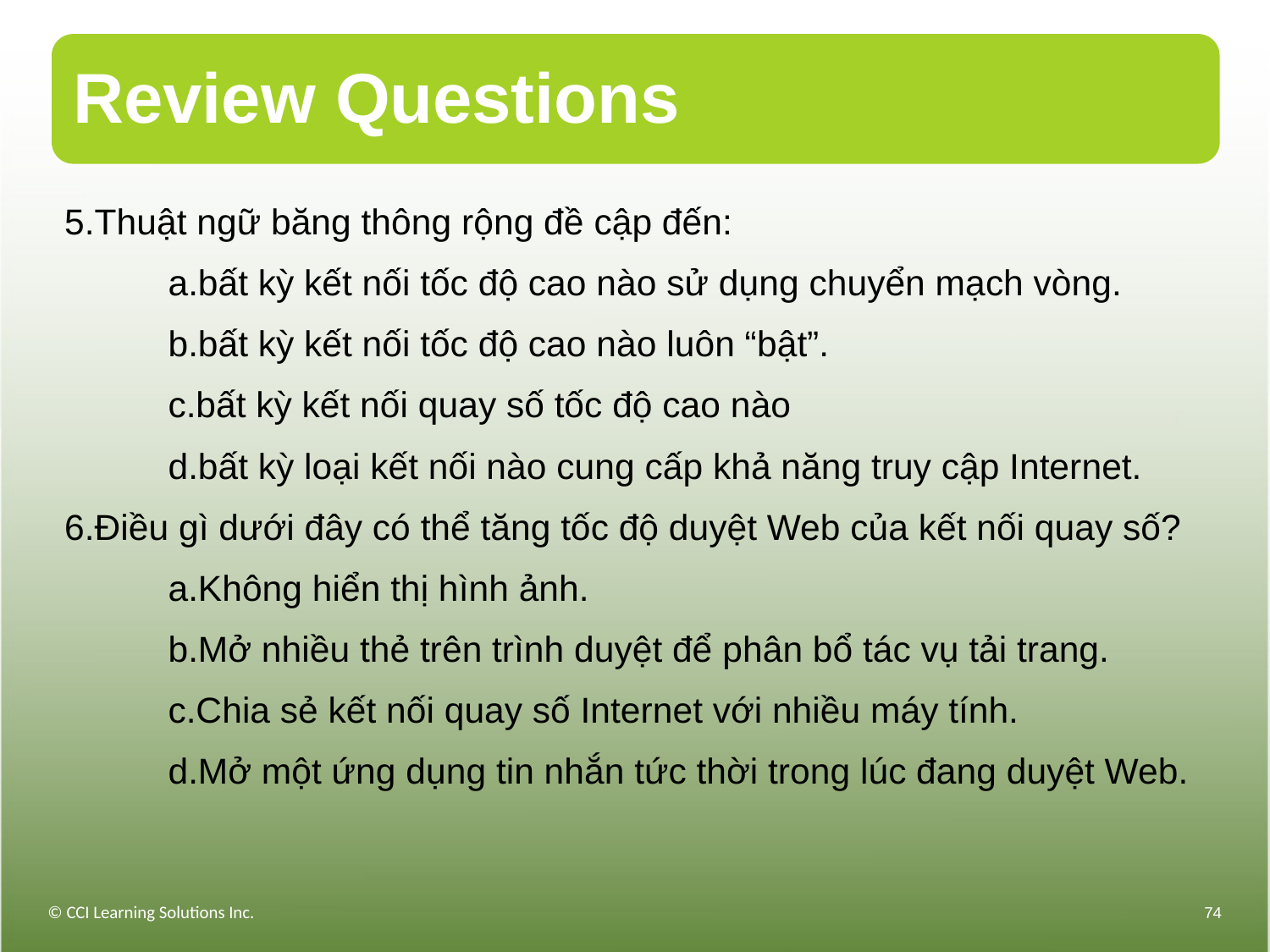

# Review Questions
5.Thuật ngữ băng thông rộng đề cập đến:
a.bất kỳ kết nối tốc độ cao nào sử dụng chuyển mạch vòng.
b.bất kỳ kết nối tốc độ cao nào luôn “bật”.
c.bất kỳ kết nối quay số tốc độ cao nào
d.bất kỳ loại kết nối nào cung cấp khả năng truy cập Internet.
6.Điều gì dưới đây có thể tăng tốc độ duyệt Web của kết nối quay số?
a.Không hiển thị hình ảnh.
b.Mở nhiều thẻ trên trình duyệt để phân bổ tác vụ tải trang.
c.Chia sẻ kết nối quay số Internet với nhiều máy tính.
d.Mở một ứng dụng tin nhắn tức thời trong lúc đang duyệt Web.
© CCI Learning Solutions Inc.
74